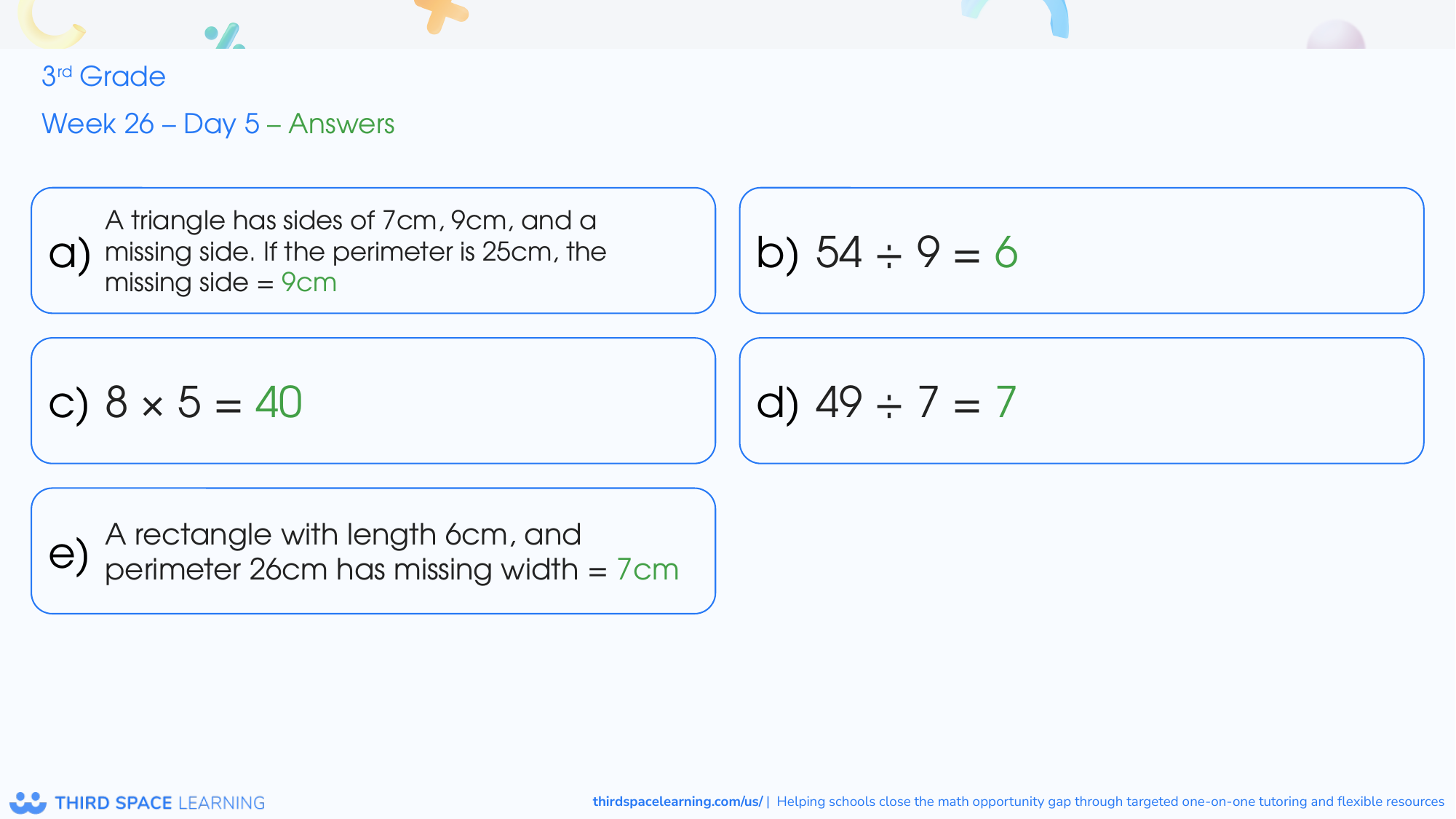

3rd Grade
Week 26 – Day 5 – Answers
A triangle has sides of 7cm, 9cm, and a missing side. If the perimeter is 25cm, the missing side = 9cm
54 ÷ 9 = 6
8 × 5 = 40
49 ÷ 7 = 7
A rectangle with length 6cm, and perimeter 26cm has missing width = 7cm